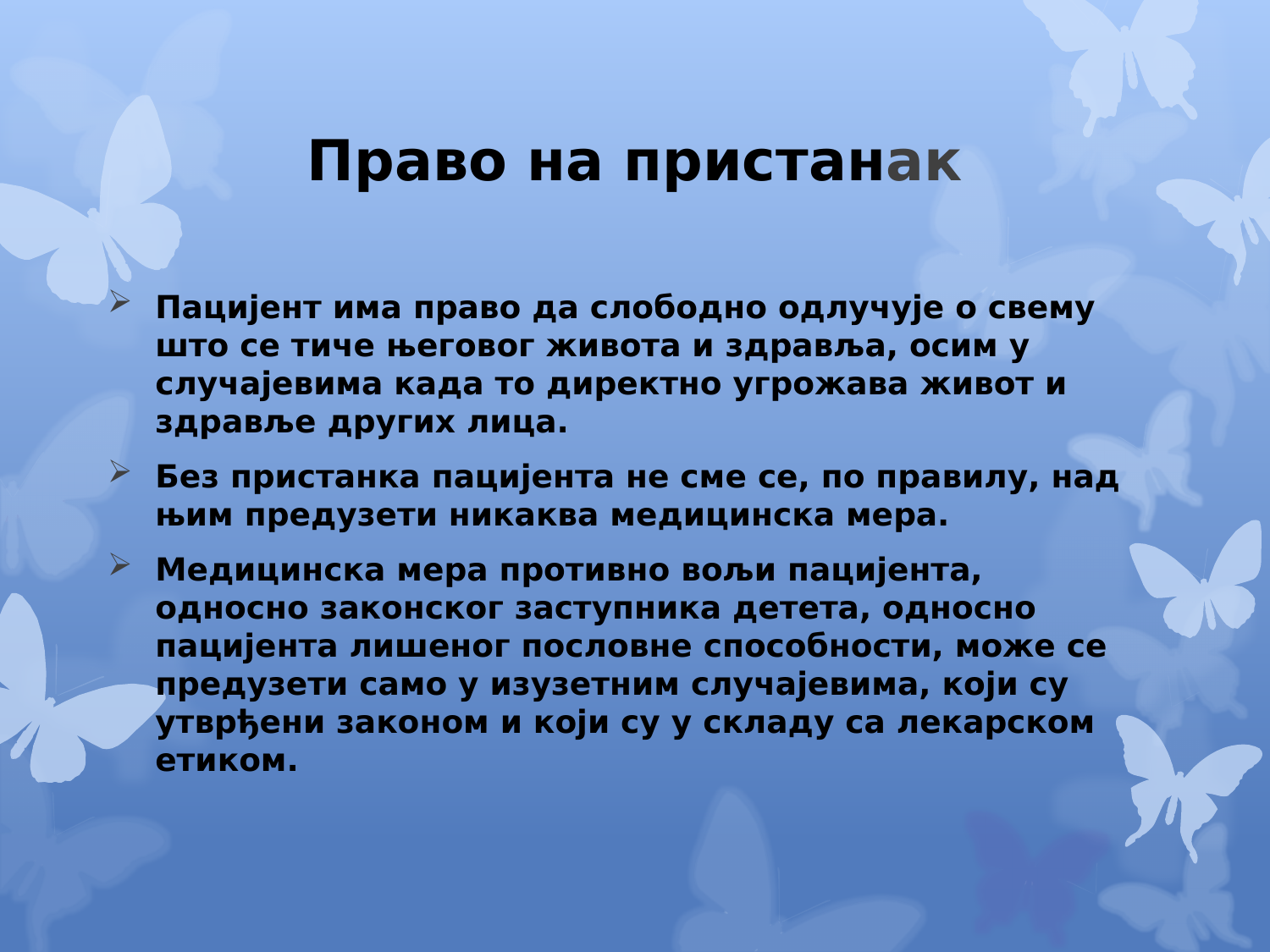

# Право на пристанак
Пацијент има право да слободно одлучује о свему што се тиче његовог живота и здравља, осим у случајевима када то директно угрожава живот и здравље других лица.
Без пристанка пацијента не сме се, по правилу, над њим предузети никаква медицинска мера.
Медицинска мера противно вољи пацијента, односно законског заступника детета, односно пацијента лишеног пословне способности, може се предузети само у изузетним случајевима, који су утврђени законом и који су у складу са лекарском етиком.